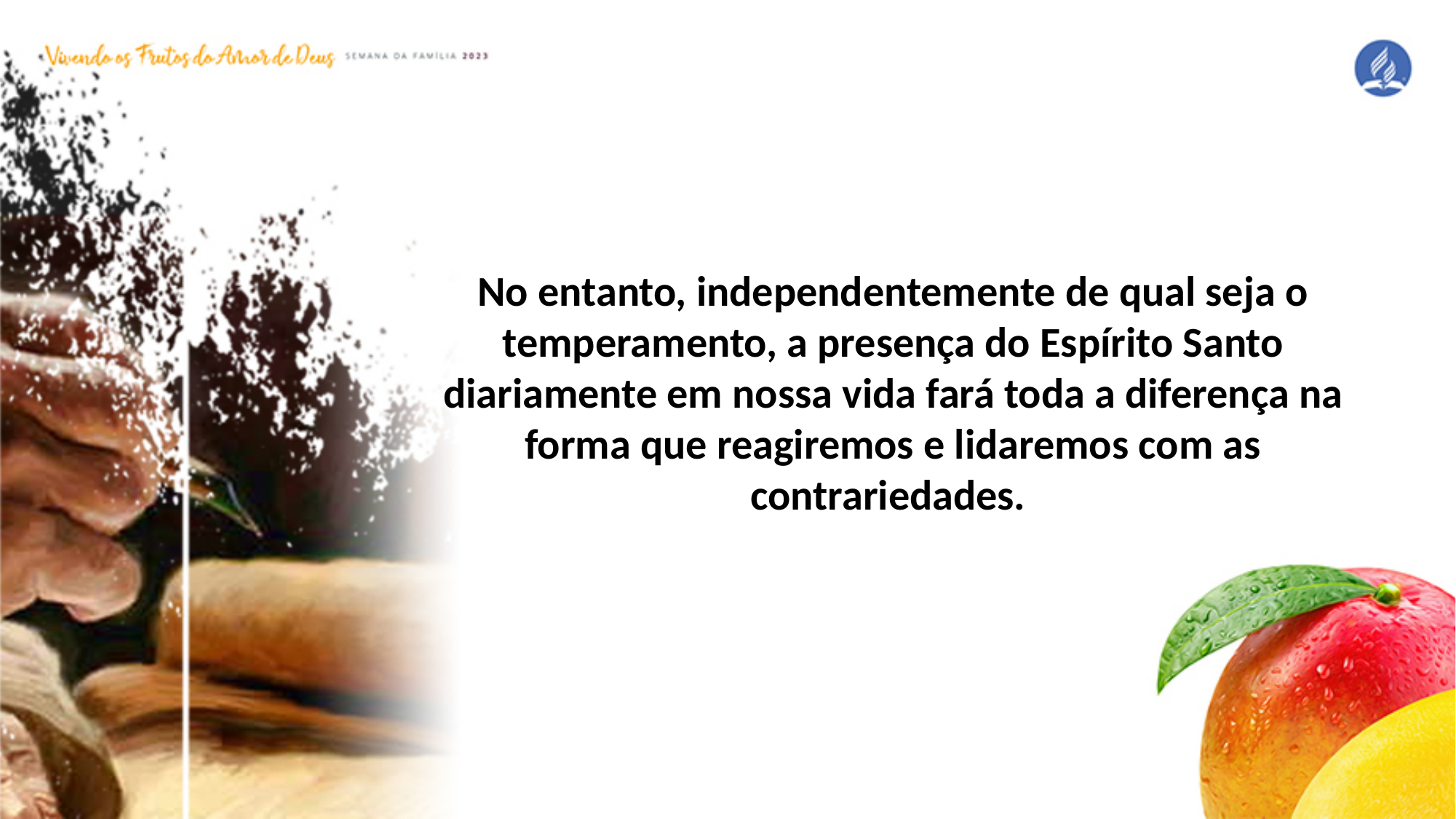

No entanto, independentemente de qual seja o temperamento, a presença do Espírito Santo diariamente em nossa vida fará toda a diferença na forma que reagiremos e lidaremos com as contrariedades.